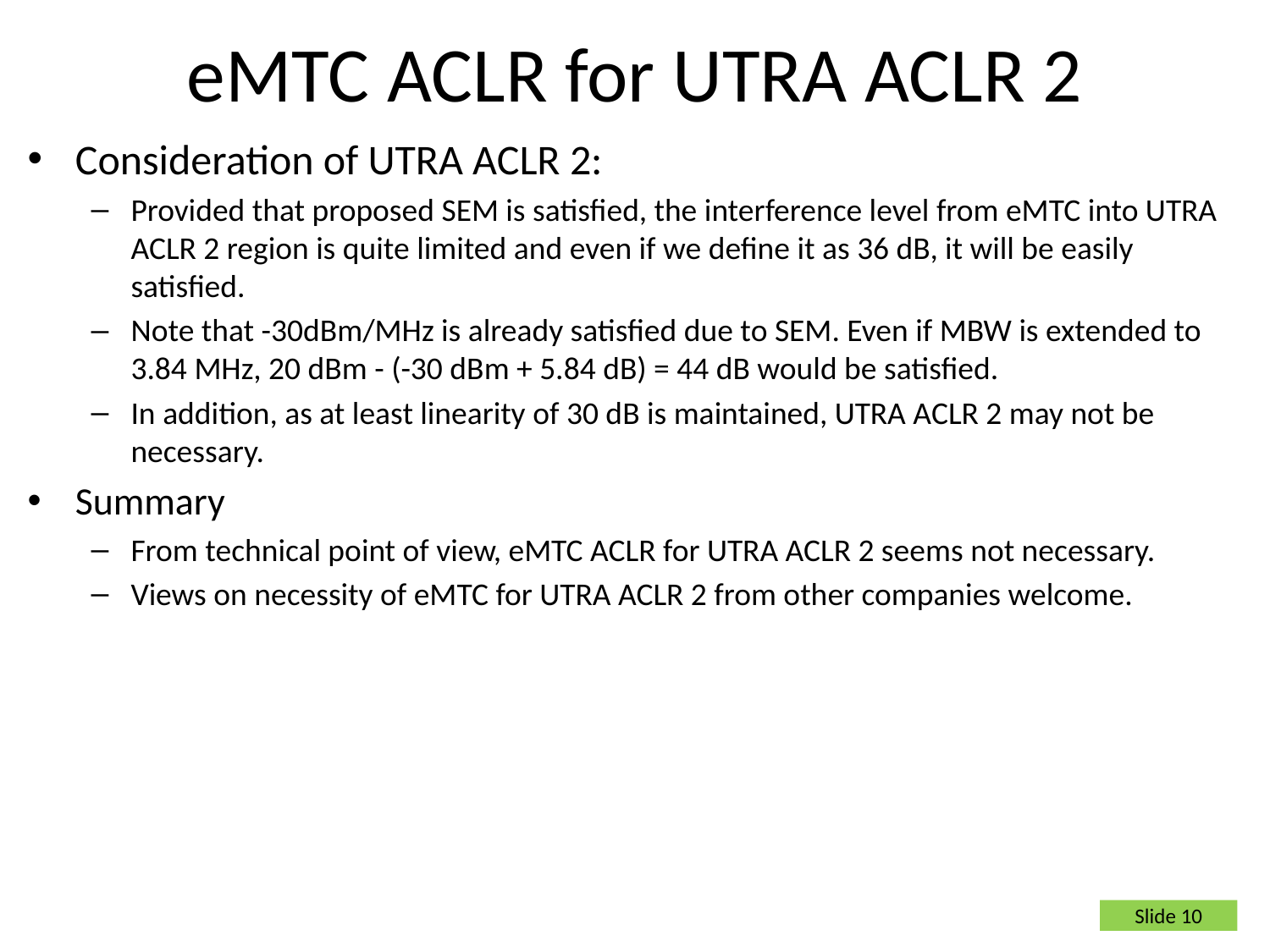

# eMTC ACLR for UTRA ACLR 2
Consideration of UTRA ACLR 2:
Provided that proposed SEM is satisfied, the interference level from eMTC into UTRA ACLR 2 region is quite limited and even if we define it as 36 dB, it will be easily satisfied.
Note that -30dBm/MHz is already satisfied due to SEM. Even if MBW is extended to 3.84 MHz, 20 dBm - (-30 dBm + 5.84 dB) = 44 dB would be satisfied.
In addition, as at least linearity of 30 dB is maintained, UTRA ACLR 2 may not be necessary.
Summary
From technical point of view, eMTC ACLR for UTRA ACLR 2 seems not necessary.
Views on necessity of eMTC for UTRA ACLR 2 from other companies welcome.